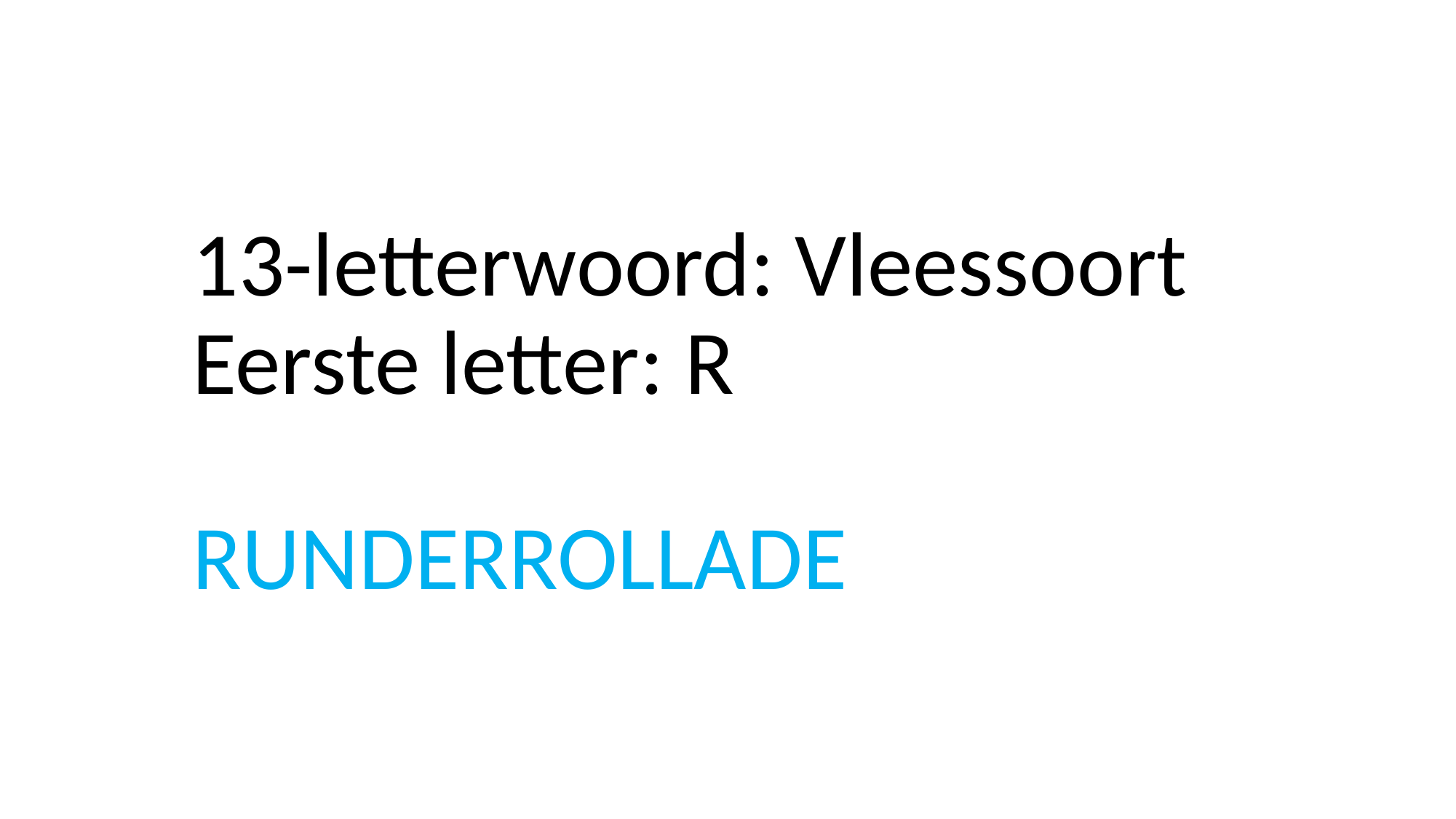

# 13-letterwoord: Vleessoort Eerste letter: R
RUNDERROLLADE